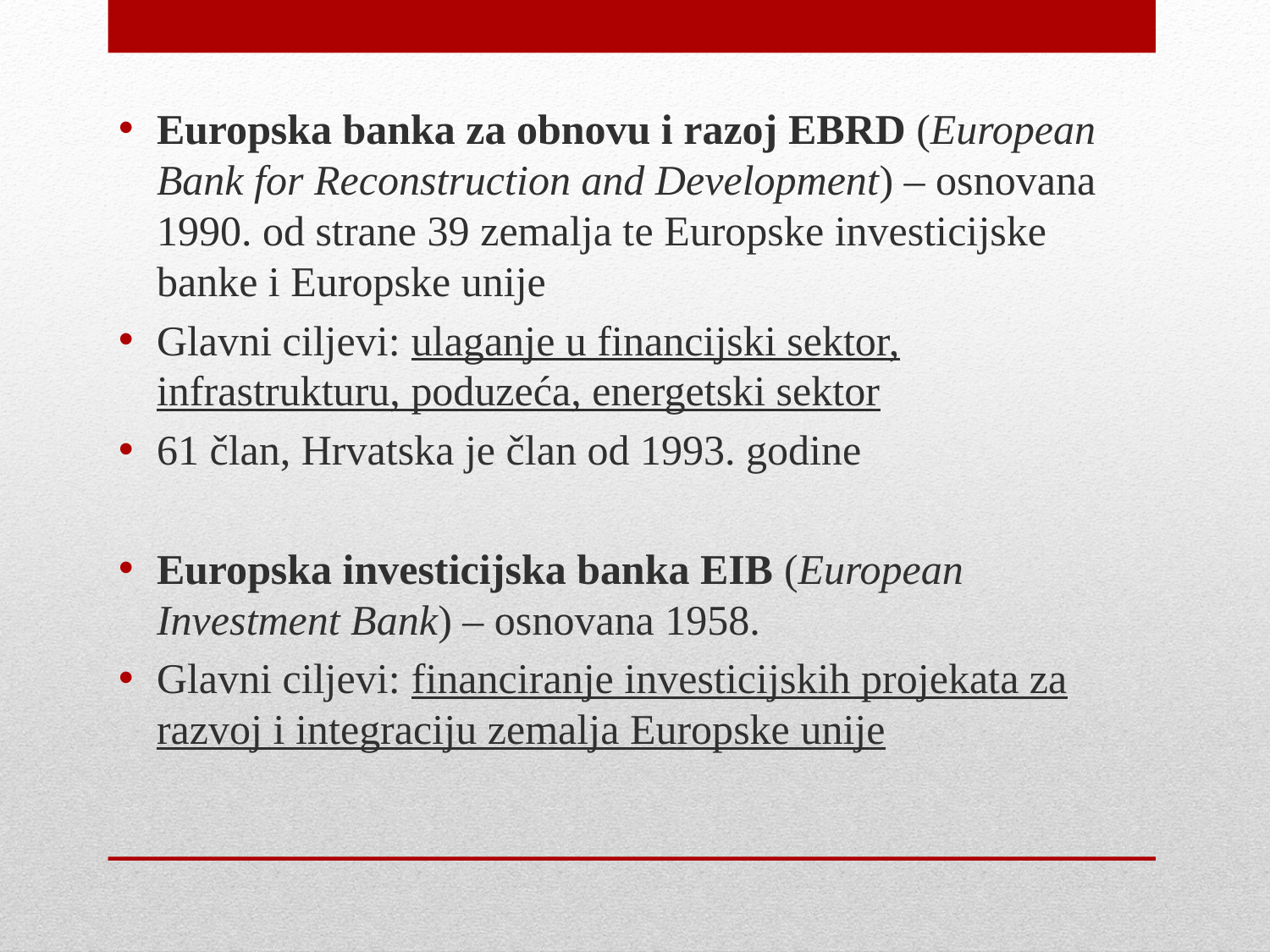

Europska banka za obnovu i razoj EBRD (European Bank for Reconstruction and Development) – osnovana 1990. od strane 39 zemalja te Europske investicijske banke i Europske unije
Glavni ciljevi: ulaganje u financijski sektor, infrastrukturu, poduzeća, energetski sektor
61 član, Hrvatska je član od 1993. godine

Europska investicijska banka EIB (European Investment Bank) – osnovana 1958.
Glavni ciljevi: financiranje investicijskih projekata za razvoj i integraciju zemalja Europske unije